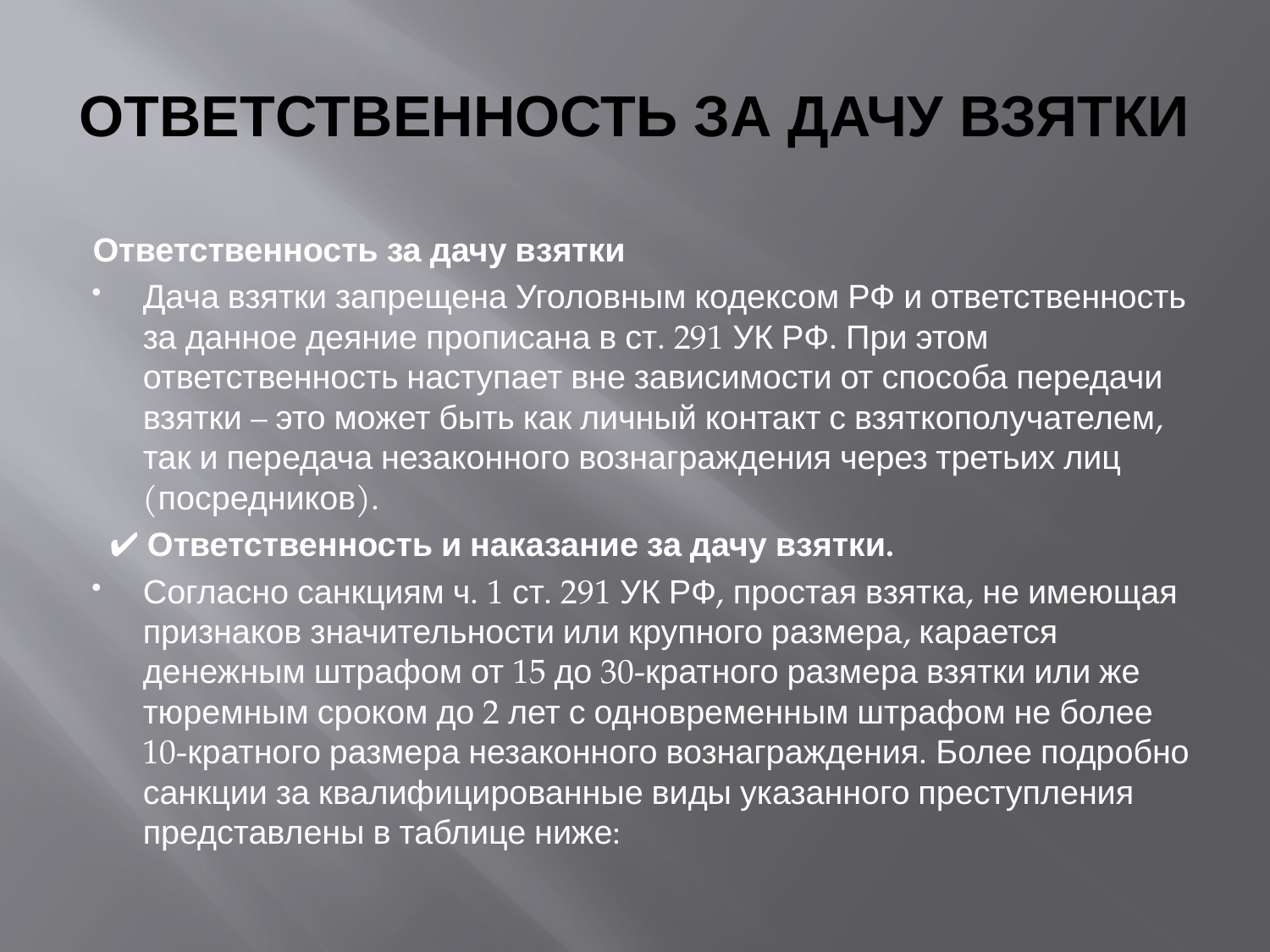

# ОТВЕТСТВЕННОСТЬ ЗА ДАЧУ ВЗЯТКИ
Ответственность за дачу взятки
Дача взятки запрещена Уголовным кодексом РФ и ответственность за данное деяние прописана в ст. 291 УК РФ. При этом ответственность наступает вне зависимости от способа передачи взятки – это может быть как личный контакт с взяткополучателем, так и передача незаконного вознаграждения через третьих лиц (посредников).
  ✔ Ответственность и наказание за дачу взятки.
Согласно санкциям ч. 1 ст. 291 УК РФ, простая взятка, не имеющая признаков значительности или крупного размера, карается денежным штрафом от 15 до 30-кратного размера взятки или же тюремным сроком до 2 лет с одновременным штрафом не более 10-кратного размера незаконного вознаграждения. Более подробно санкции за квалифицированные виды указанного преступления представлены в таблице ниже: